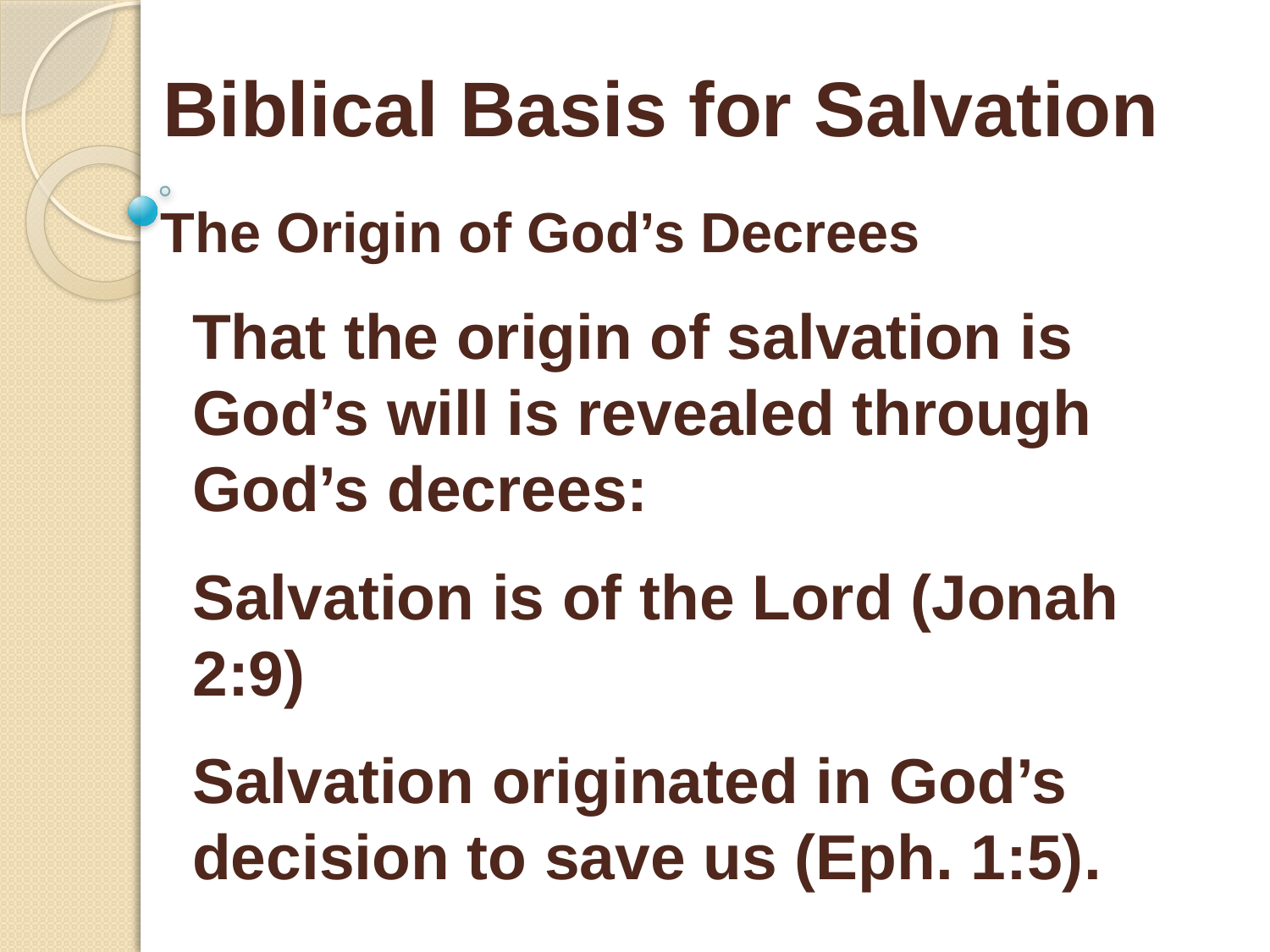

Biblical Basis for Salvation
The Origin of God’s Decrees
That the origin of salvation is God’s will is revealed through God’s decrees:
Salvation is of the Lord (Jonah 2:9)
Salvation originated in God’s decision to save us (Eph. 1:5).